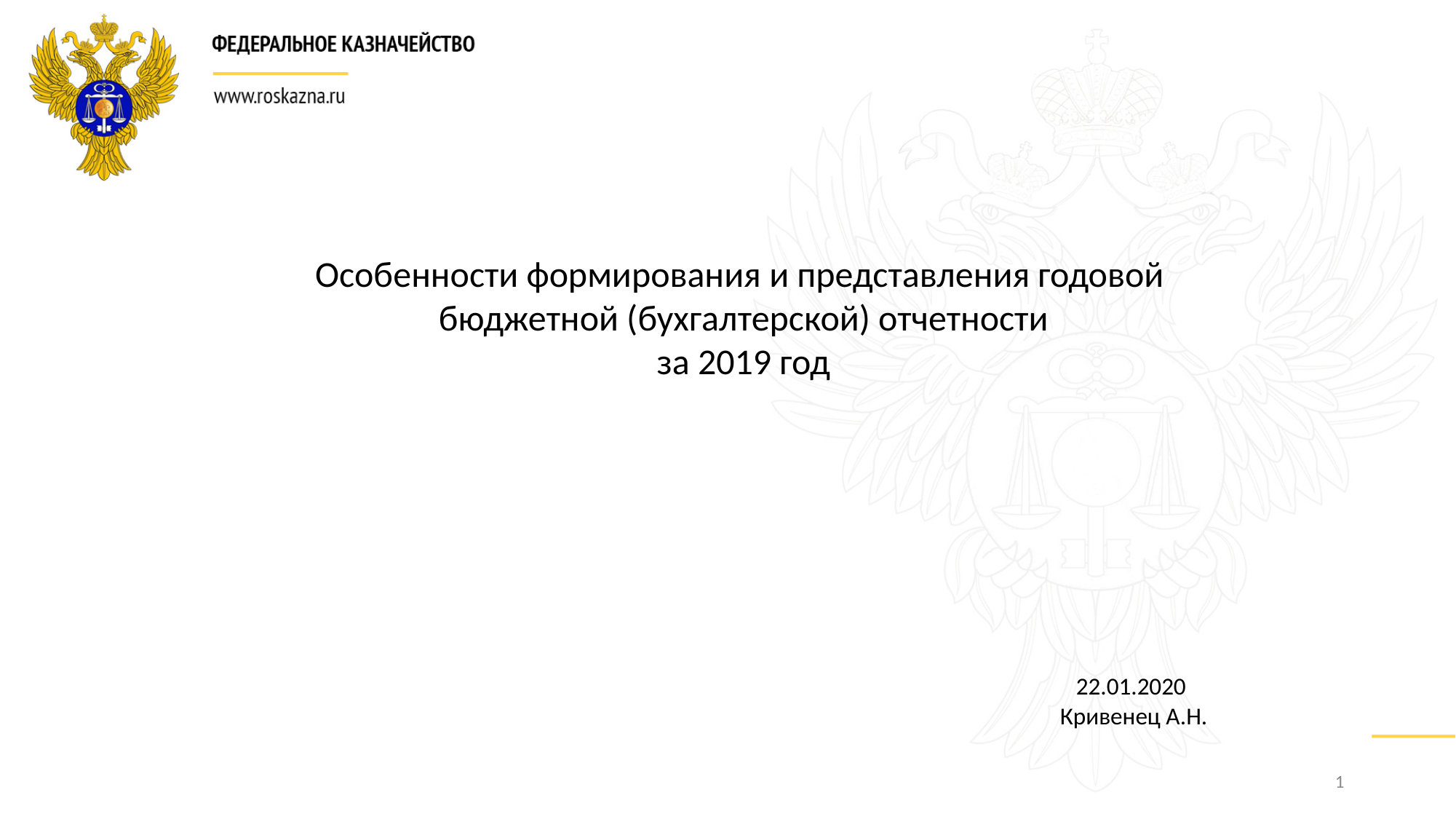

Особенности формирования и представления годовой
бюджетной (бухгалтерской) отчетности
за 2019 год
22.01.2020
Кривенец А.Н.
1